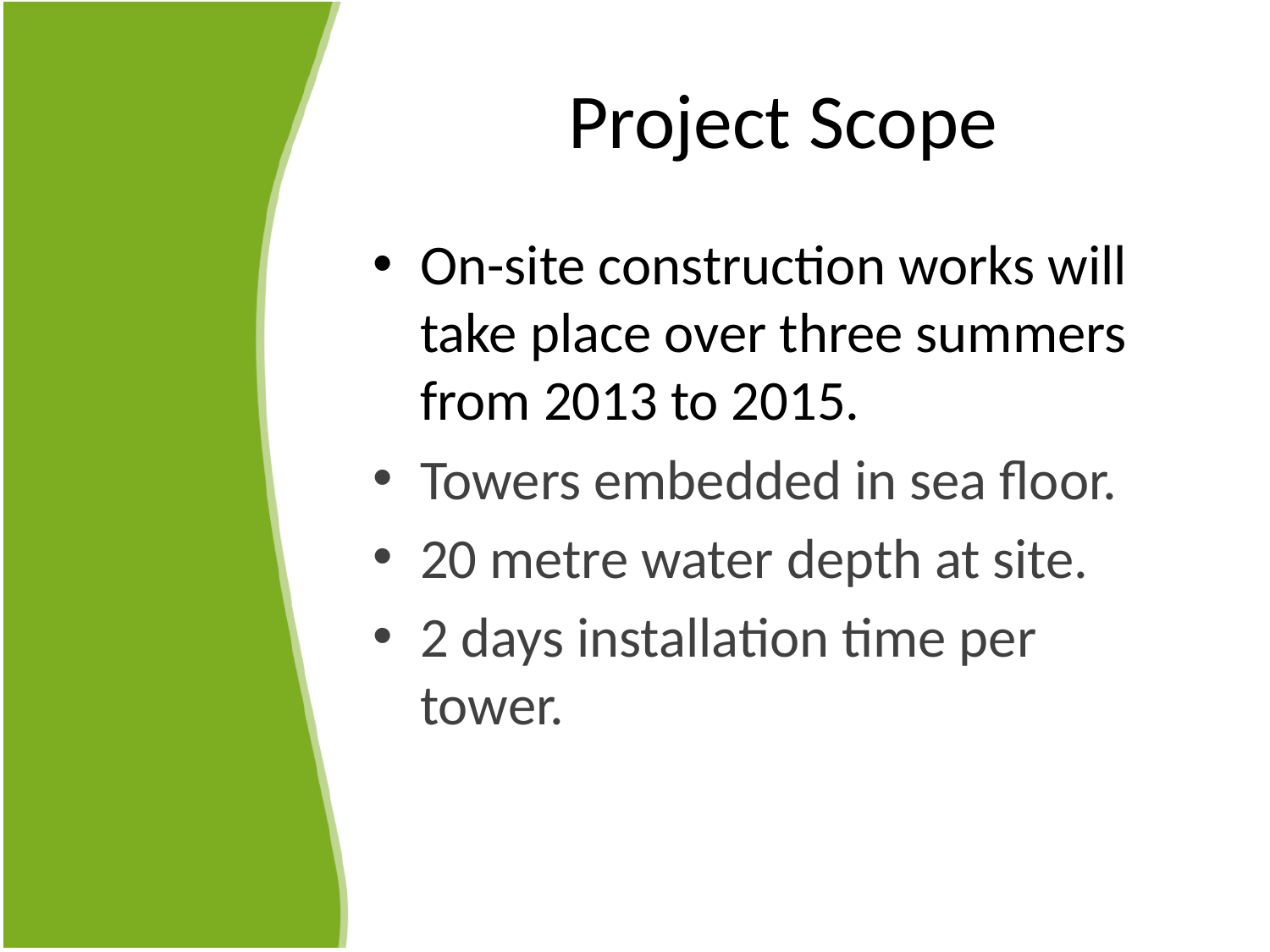

# Project Scope
On-site construction works will take place over three summers from 2013 to 2015.
Towers embedded in sea floor.
20 metre water depth at site.
2 days installation time per tower.